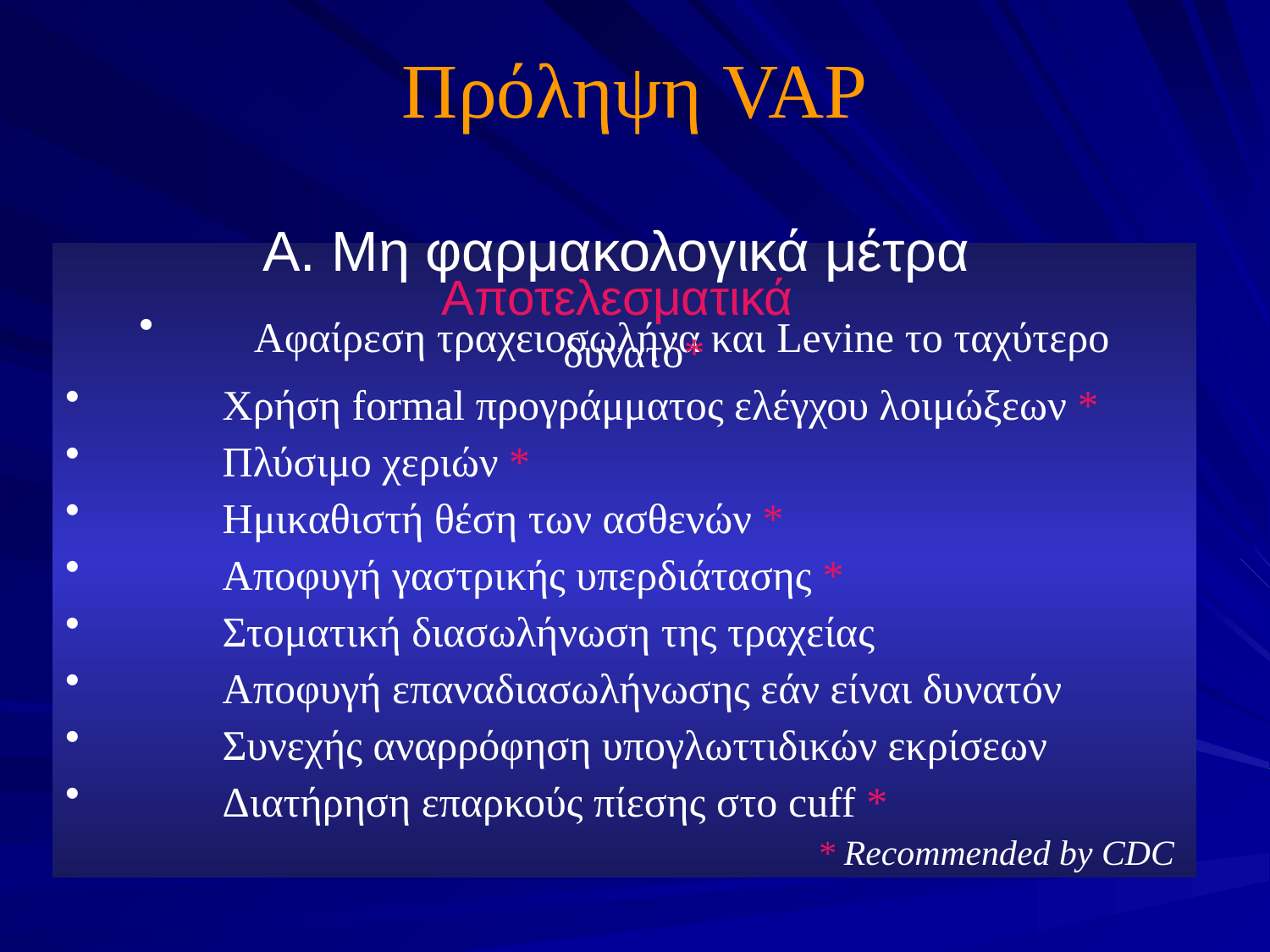

Πρόληψη VAP

Α. Μη φαρμακολογικά μέτρα
Αποτελεσματικά
        Αφαίρεση τραχειοσωλήνα και Levine το ταχύτερο δυνατό*
	Χρήση formal προγράμματος ελέγχου λοιμώξεων *
	Πλύσιμο χεριών *
	Ημικαθιστή θέση των ασθενών *
	Αποφυγή γαστρικής υπερδιάτασης *
	Στοματική διασωλήνωση της τραχείας
	Αποφυγή επαναδιασωλήνωσης εάν είναι δυνατόν
	Συνεχής αναρρόφηση υπογλωττιδικών εκρίσεων
	Διατήρηση επαρκούς πίεσης στο cuff *
* Recommended by CDC